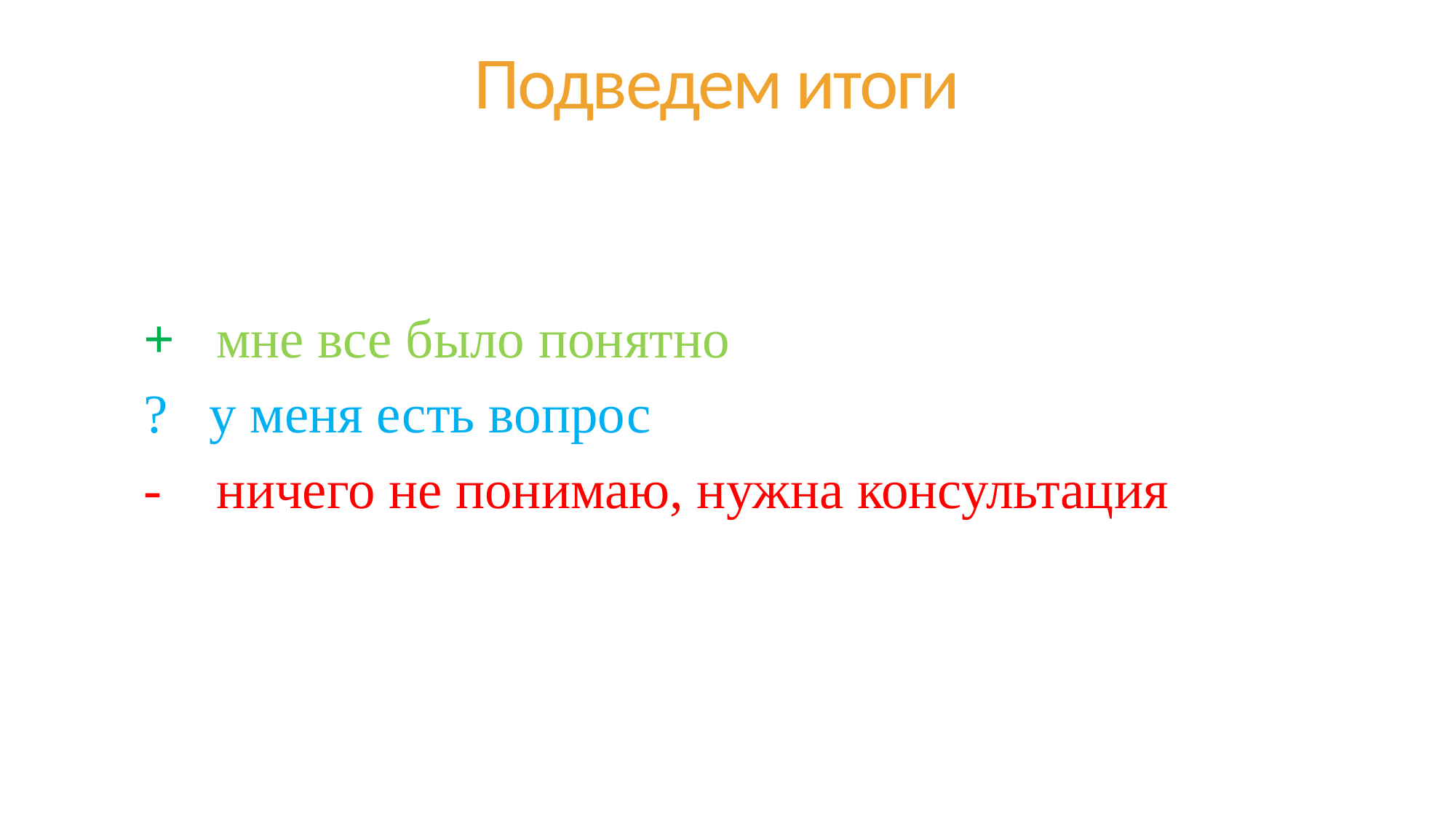

# Подведем итоги
+   мне все было понятно
?   у меня есть вопрос
-    ничего не понимаю, нужна консультация